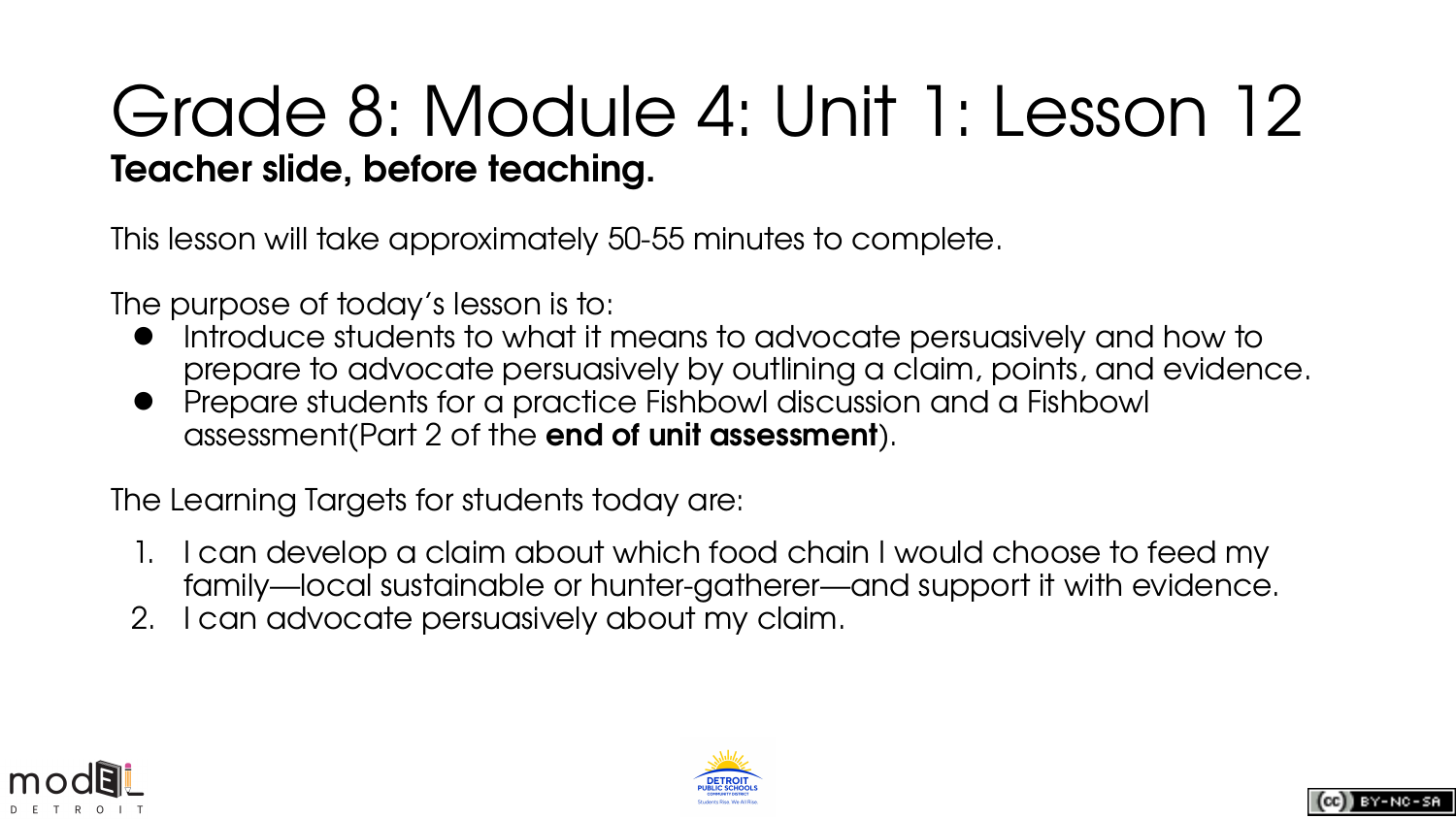

# Grade 8: Module 4: Unit 1: Lesson 12
Teacher slide, before teaching.

This lesson will take approximately 50-55 minutes to complete.

The purpose of today’s lesson is to:
Introduce students to what it means to advocate persuasively and how to prepare to advocate persuasively by outlining a claim, points, and evidence.
Prepare students for a practice Fishbowl discussion and a Fishbowl assessment(Part 2 of the end of unit assessment).
The Learning Targets for students today are:
I can develop a claim about which food chain I would choose to feed my family—local sustainable or hunter-gatherer—and support it with evidence.
I can advocate persuasively about my claim.